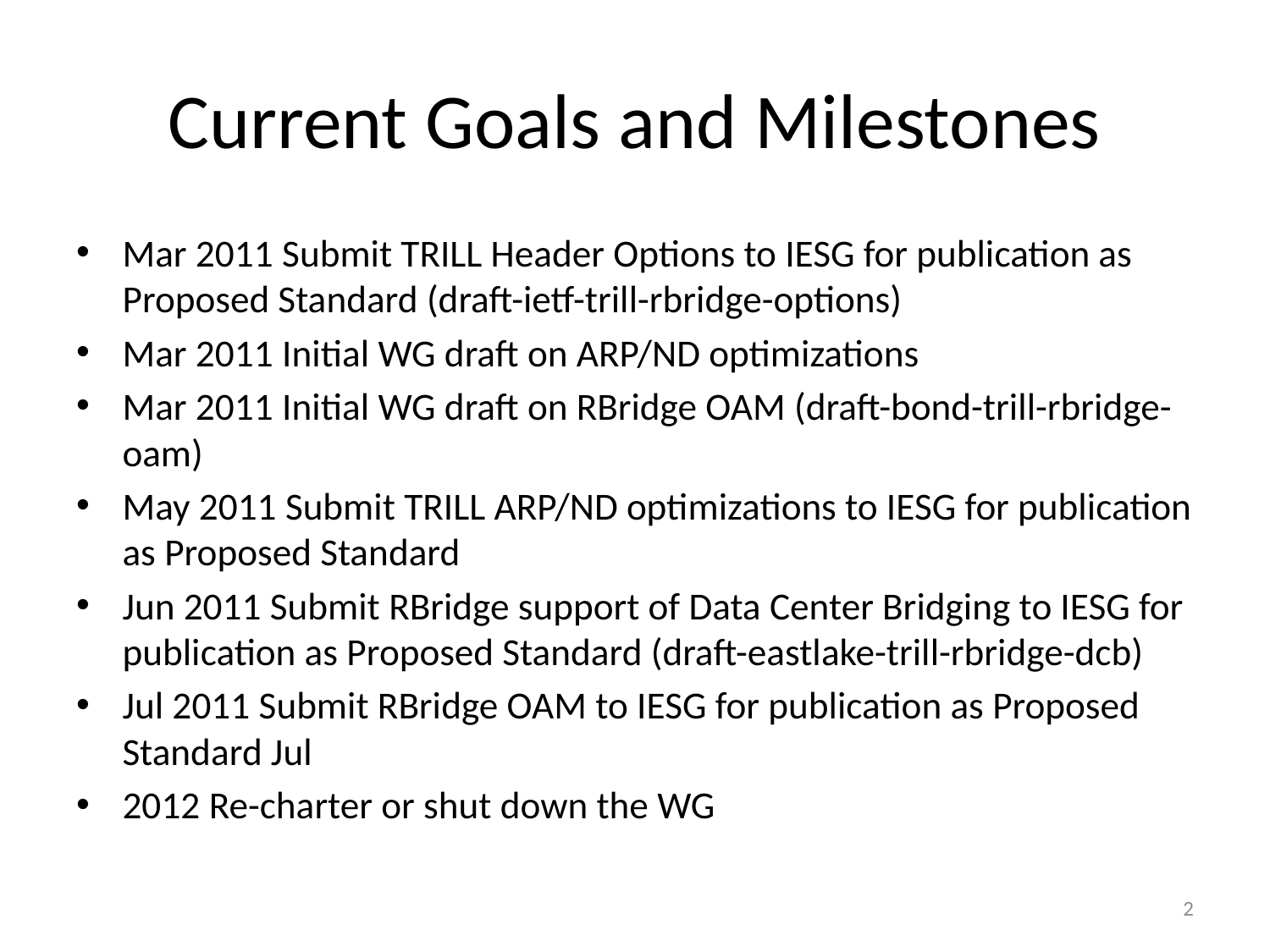

# Current Goals and Milestones
Mar 2011 Submit TRILL Header Options to IESG for publication as Proposed Standard (draft-ietf-trill-rbridge-options)
Mar 2011 Initial WG draft on ARP/ND optimizations
Mar 2011 Initial WG draft on RBridge OAM (draft-bond-trill-rbridge-oam)
May 2011 Submit TRILL ARP/ND optimizations to IESG for publication as Proposed Standard
Jun 2011 Submit RBridge support of Data Center Bridging to IESG for publication as Proposed Standard (draft-eastlake-trill-rbridge-dcb)
Jul 2011 Submit RBridge OAM to IESG for publication as Proposed Standard Jul
2012 Re-charter or shut down the WG

2